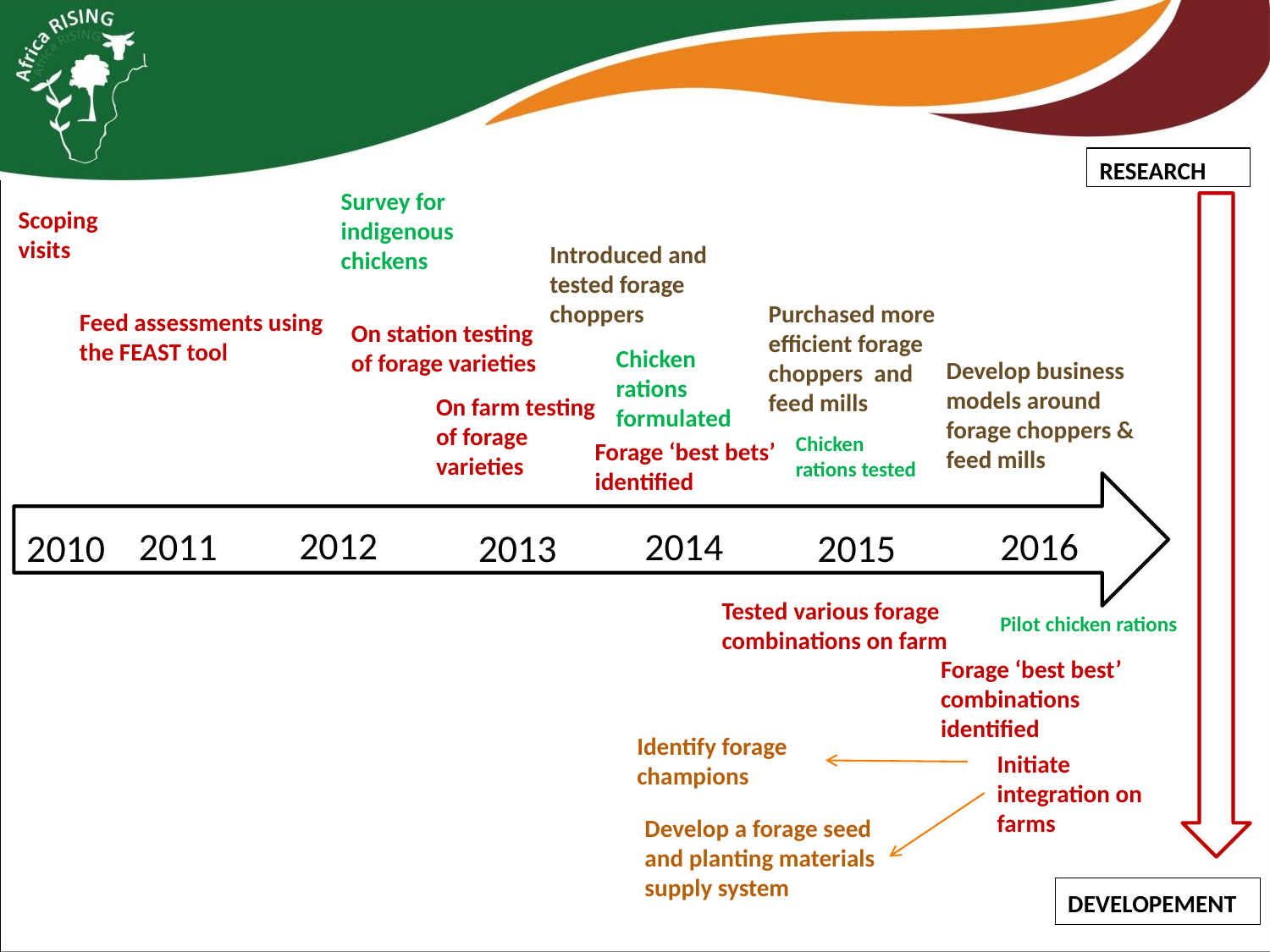

RESEARCH

2012
2011
2014
2010
2013
2015
2016
Survey for indigenous chickens
Scoping visits
Introduced and tested forage choppers
Feed assessments using the FEAST tool
On station testing of forage varieties
Purchased more efficient forage choppers  and feed mills
Chicken rations formulated
Develop business models around forage choppers & feed mills
On farm testing of forage varieties
Chicken rations tested
Forage ‘best bets’ identified
Tested various forage combinations on farm
Pilot chicken rations
Forage ‘best best’ combinations identified
Identify forage champions
Develop a forage seed and planting materials supply system
Initiate integration on farms
DEVELOPEMENT